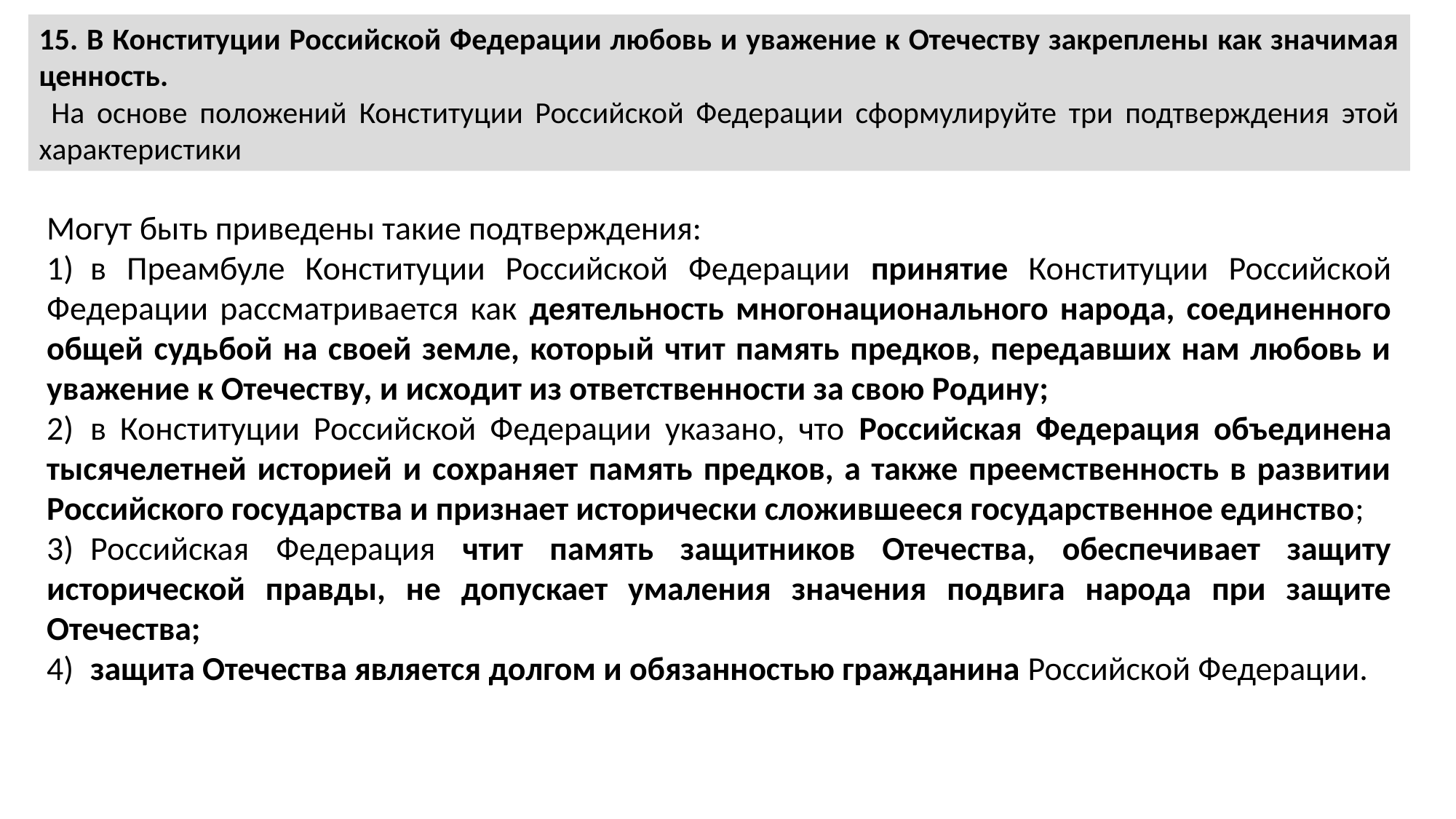

15. В Конституции Российской Федерации любовь и уважение к Отечеству закреплены как значимая ценность.
 На основе положений Конституции Российской Федерации сформулируйте три подтверждения этой характеристики
Могут быть приведены такие подтверждения:
1)	в Преамбуле Конституции Российской Федерации принятие Конституции Российской Федерации рассматривается как деятельность многонационального народа, соединенного общей судьбой на своей земле, который чтит память предков, передавших нам любовь и уважение к Отечеству, и исходит из ответственности за свою Родину;
2)	в Конституции Российской Федерации указано, что Российская Федерация объединена тысячелетней историей и сохраняет память предков, а также преемственность в развитии Российского государства и признает исторически сложившееся государственное единство;
3)	Российская Федерация чтит память защитников Отечества, обеспечивает защиту исторической правды, не допускает умаления значения подвига народа при защите Отечества;
4)	защита Отечества является долгом и обязанностью гражданина Российской Федерации.